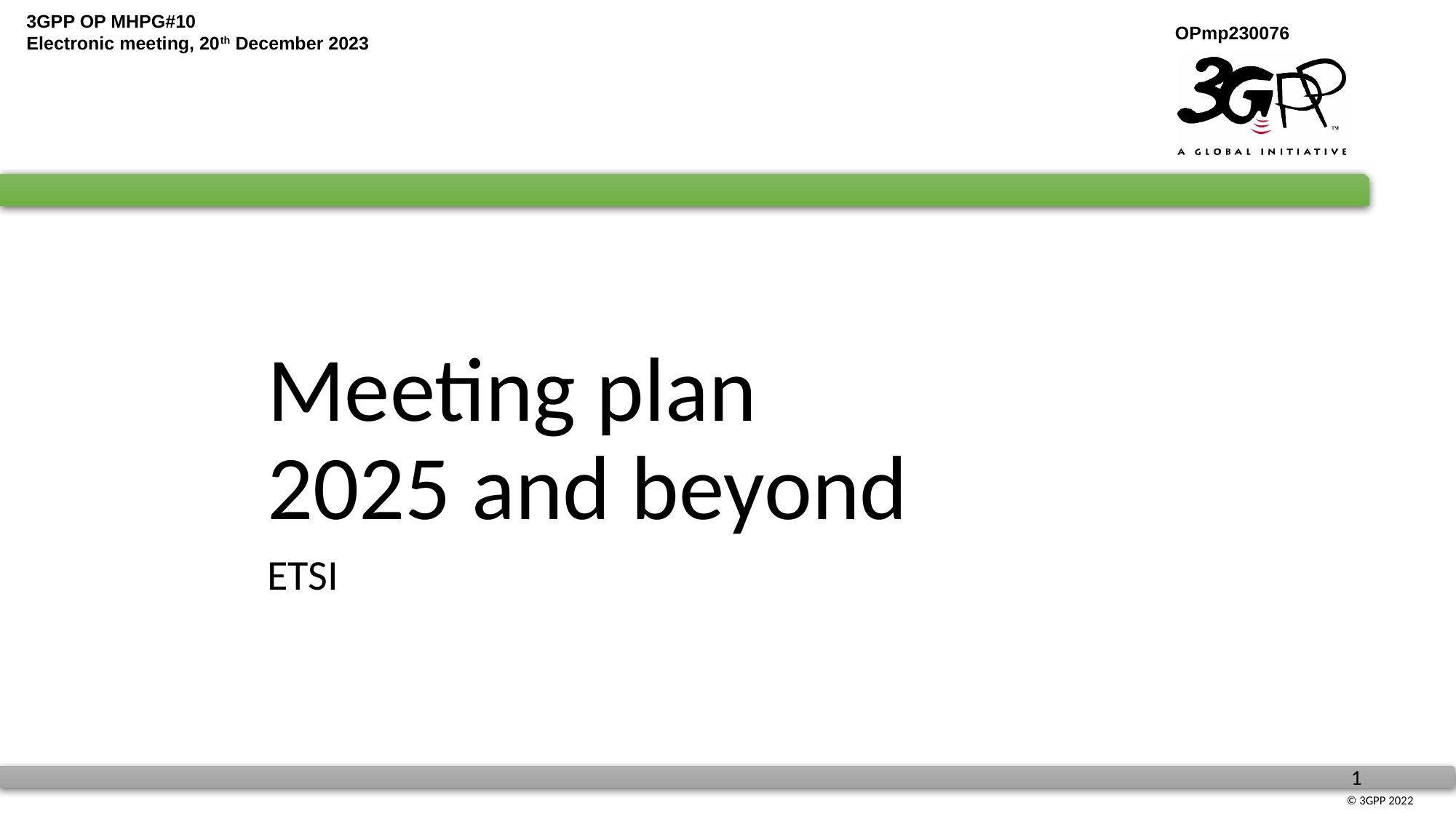

# Meeting plan 2025 and beyond
ETSI